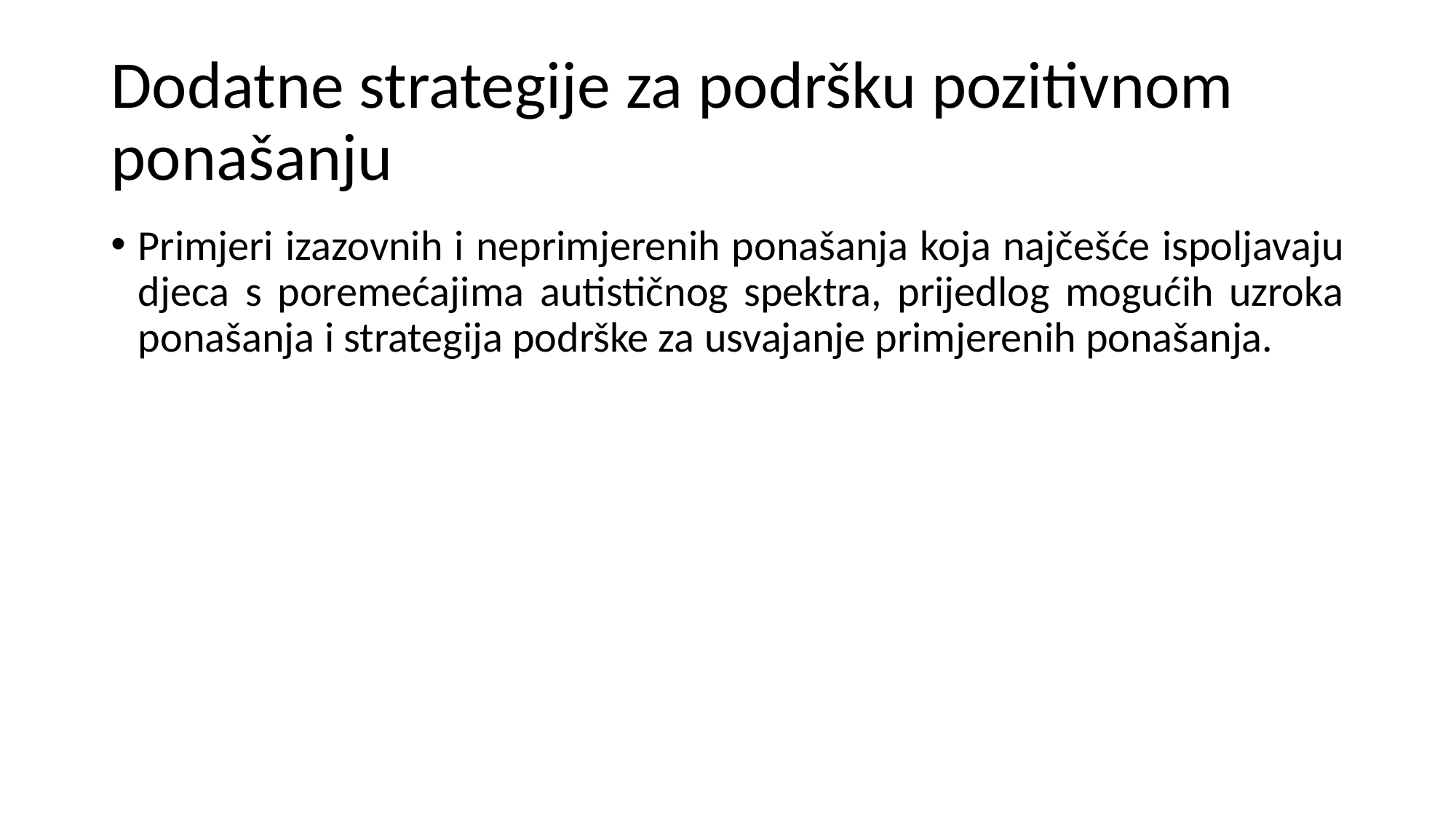

# Dodatne strategije za podršku pozitivnom ponašanju
Primjeri izazovnih i neprimjerenih ponašanja koja najčešće ispoljavaju djeca s poremećajima autističnog spektra, prijedlog mogućih uzroka ponašanja i strategija podrške za usvajanje primjerenih ponašanja.